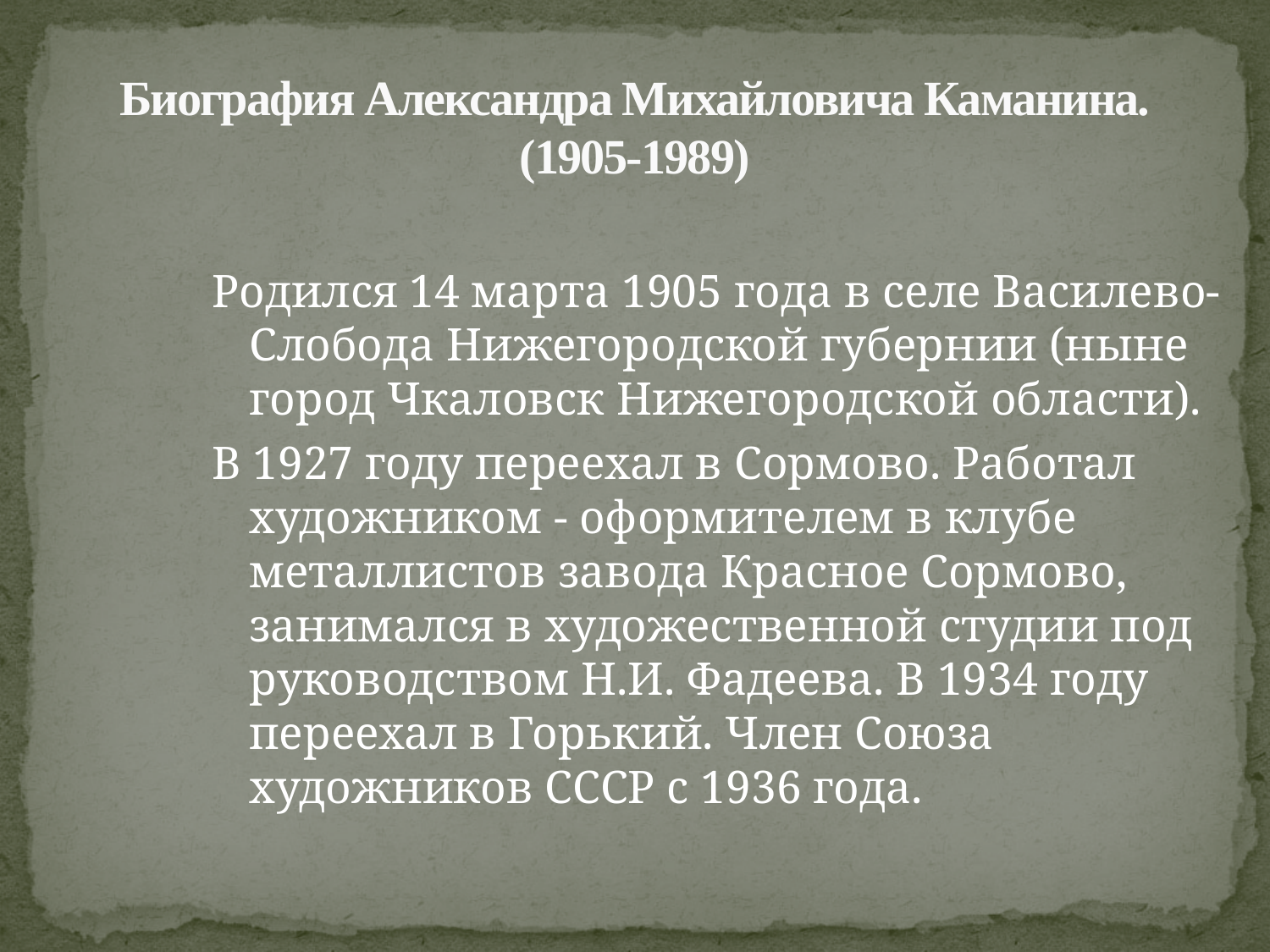

# Биография Александра Михайловича Каманина. (1905-1989)
Родился 14 марта 1905 года в селе Василево-Слобода Нижегородской губернии (ныне город Чкаловск Нижегородской области).
В 1927 году переехал в Сормово. Работал художником - оформителем в клубе металлистов завода Красное Сормово, занимался в художественной студии под руководством Н.И. Фадеева. В 1934 году переехал в Горький. Член Союза художников СССР с 1936 года.